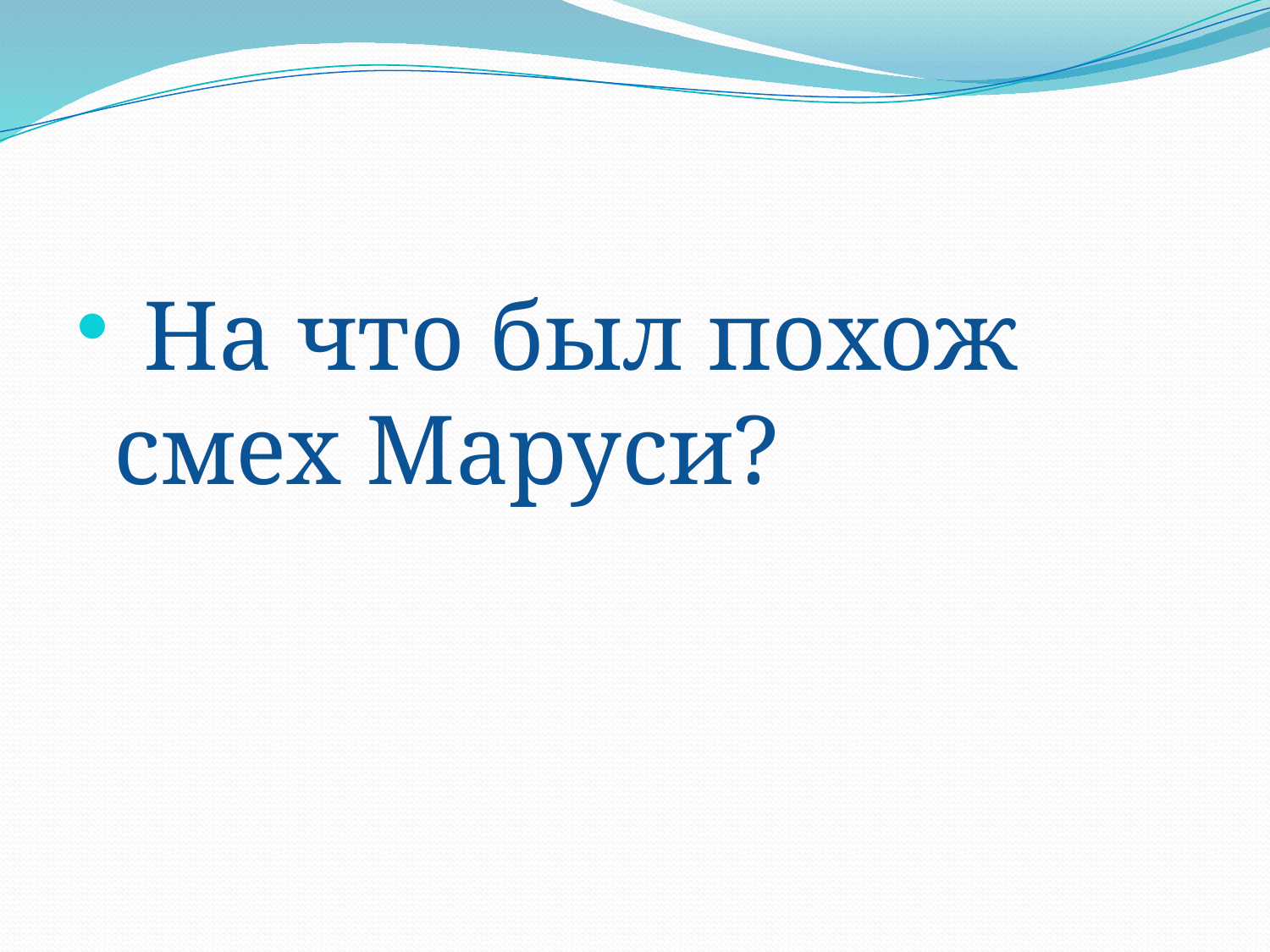

#
  На что был похож смех Маруси?